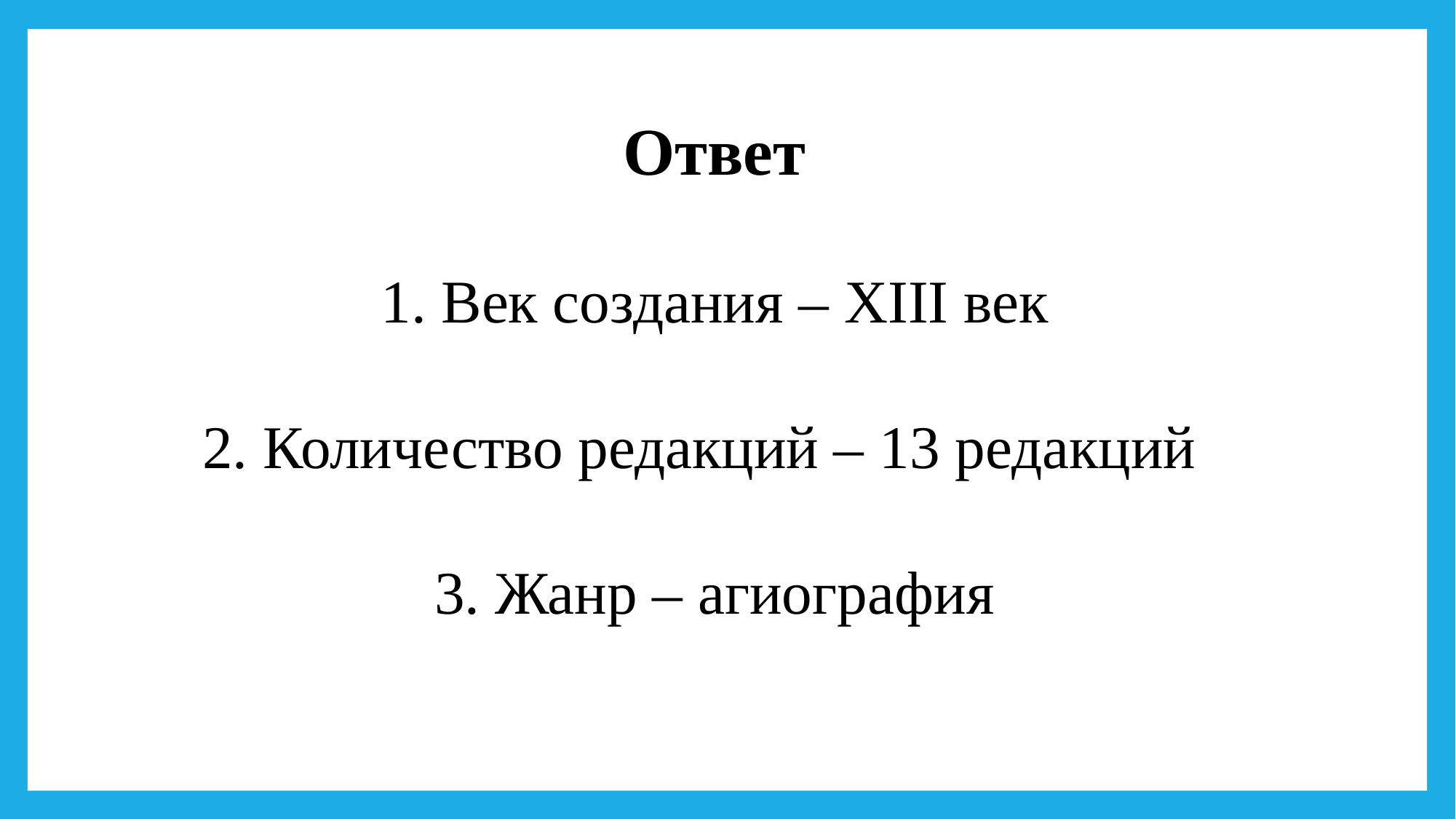

Ответ
1. Век создания – XIII век

2. Количество редакций – 13 редакций

3. Жанр – агиография